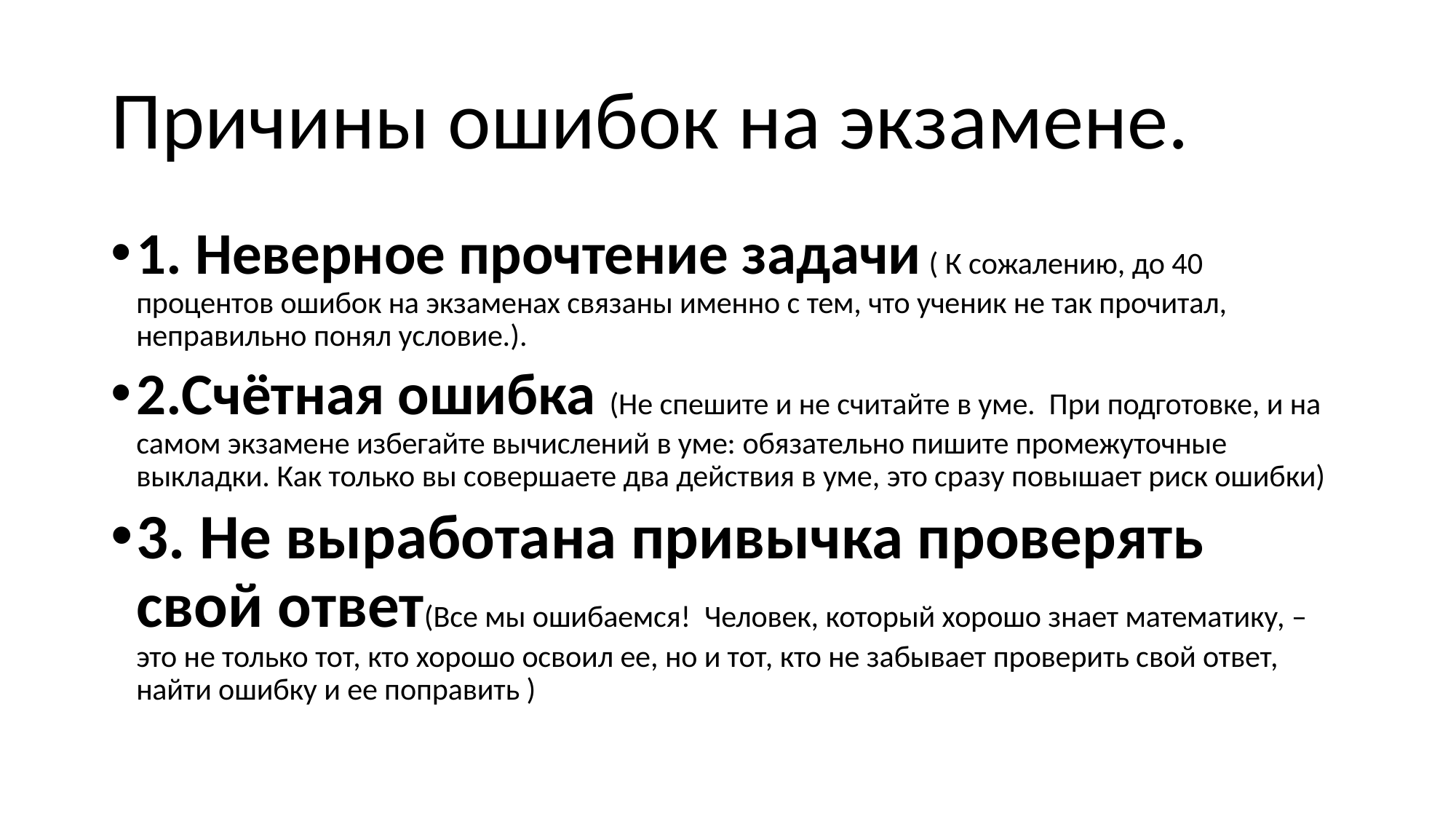

# Причины ошибок на экзамене.
1. Неверное прочтение задачи ( К сожалению, до 40 процентов ошибок на экзаменах связаны именно с тем, что ученик не так прочитал, неправильно понял условие.).
2.Счётная ошибка (Не спешите и не считайте в уме.  При подготовке, и на самом экзамене избегайте вычислений в уме: обязательно пишите промежуточные выкладки. Как только вы совершаете два действия в уме, это сразу повышает риск ошибки)
3. Не выработана привычка проверять свой ответ(Все мы ошибаемся!  Человек, который хорошо знает математику, – это не только тот, кто хорошо освоил ее, но и тот, кто не забывает проверить свой ответ, найти ошибку и ее поправить )